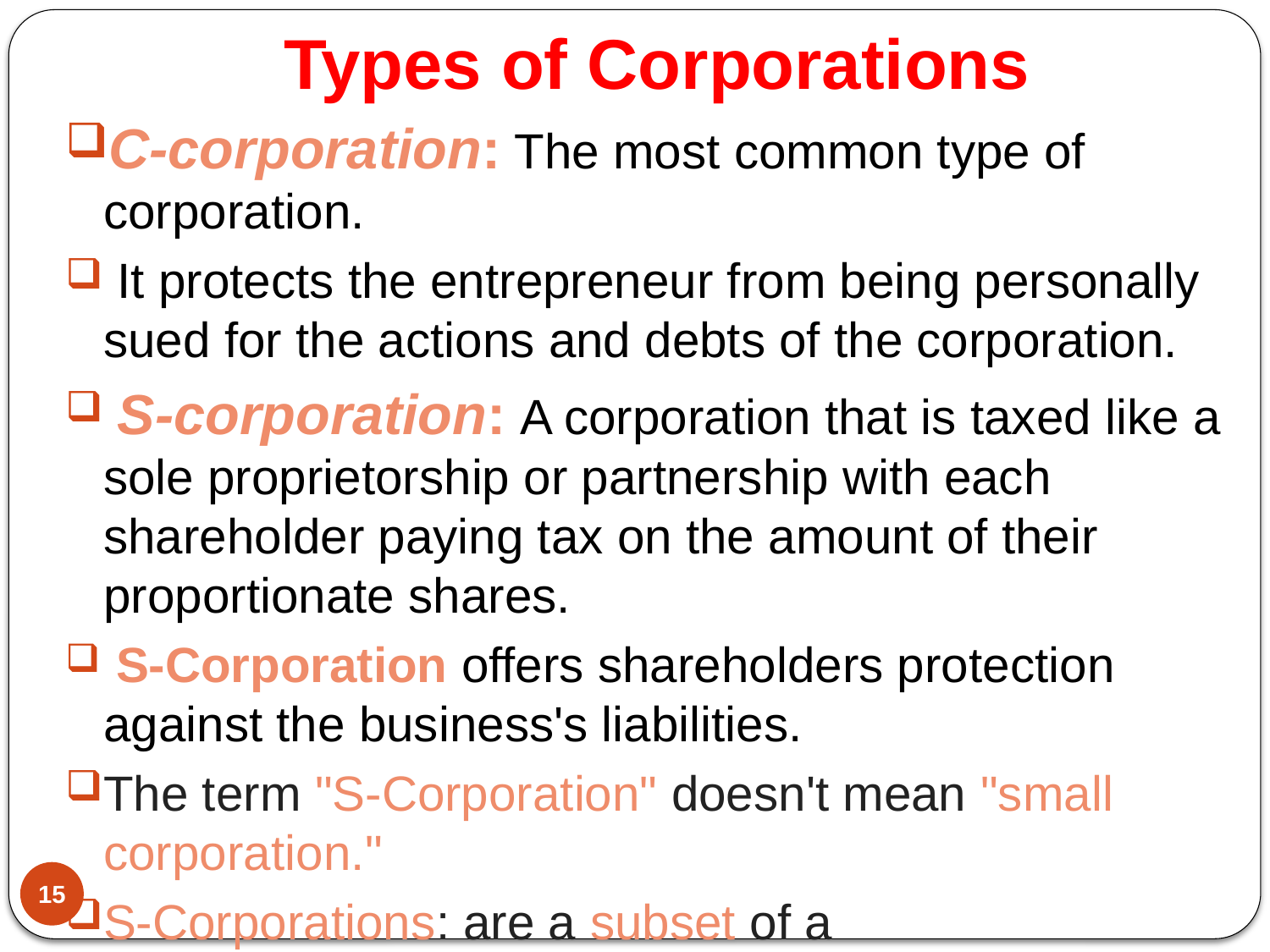

# Types of Corporations
C-corporation: The most common type of corporation.
 It protects the entrepreneur from being personally sued for the actions and debts of the corporation.
 S-corporation: A corporation that is taxed like a sole proprietorship or partnership with each shareholder paying tax on the amount of their proportionate shares.
 S-Corporation offers shareholders protection against the business's liabilities.
The term "S-Corporation" doesn't mean "small corporation."
S-Corporations: are a subset of a corporation. First, a corporation must be formed, then the S-Corp status may be elected.

15